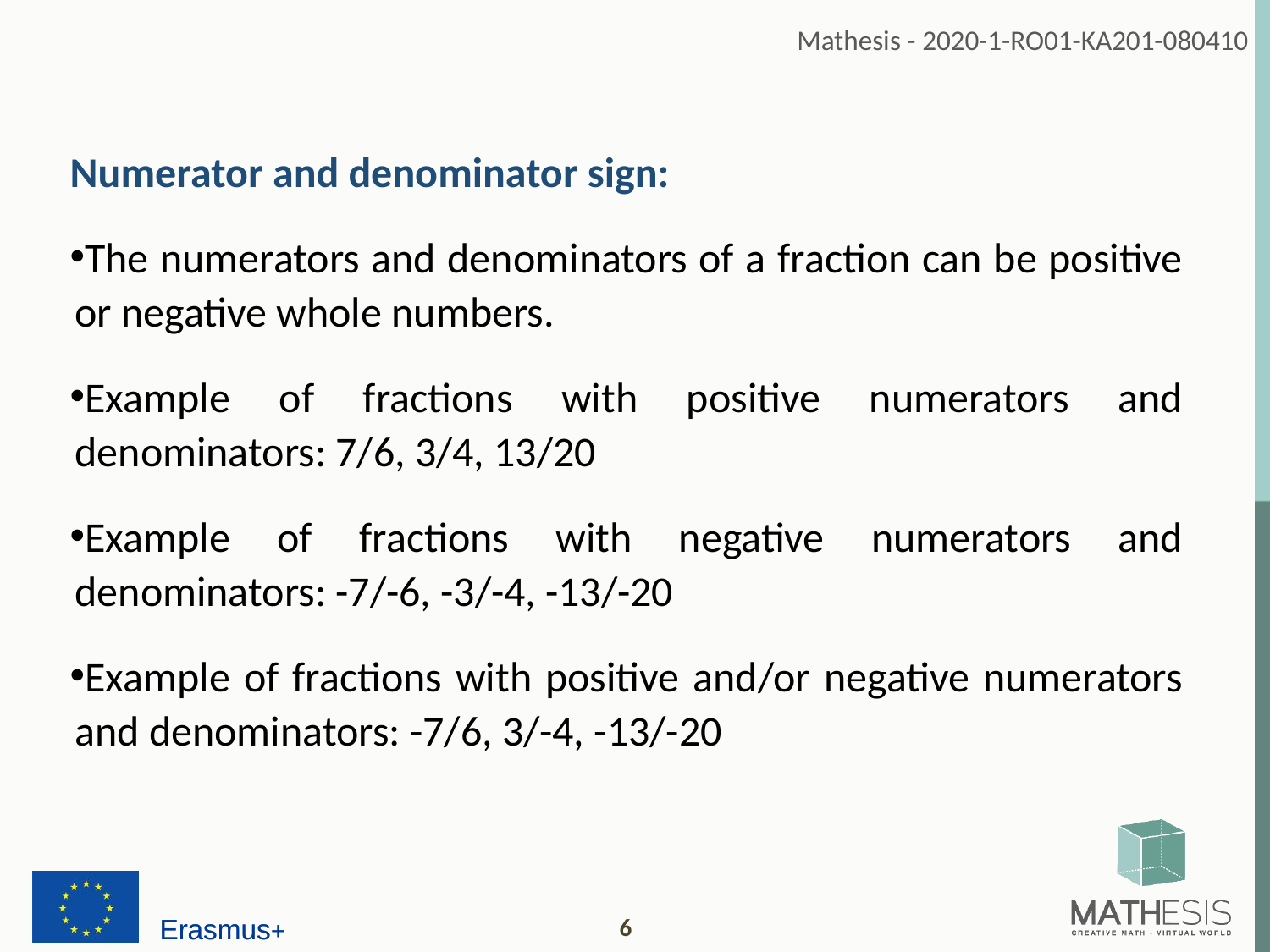

Numerator and denominator sign:
The numerators and denominators of a fraction can be positive or negative whole numbers.
Example of fractions with positive numerators and denominators: 7/6, 3/4, 13/20
Example of fractions with negative numerators and denominators: -7/-6, -3/-4, -13/-20
Example of fractions with positive and/or negative numerators and denominators: -7/6, 3/-4, -13/-20